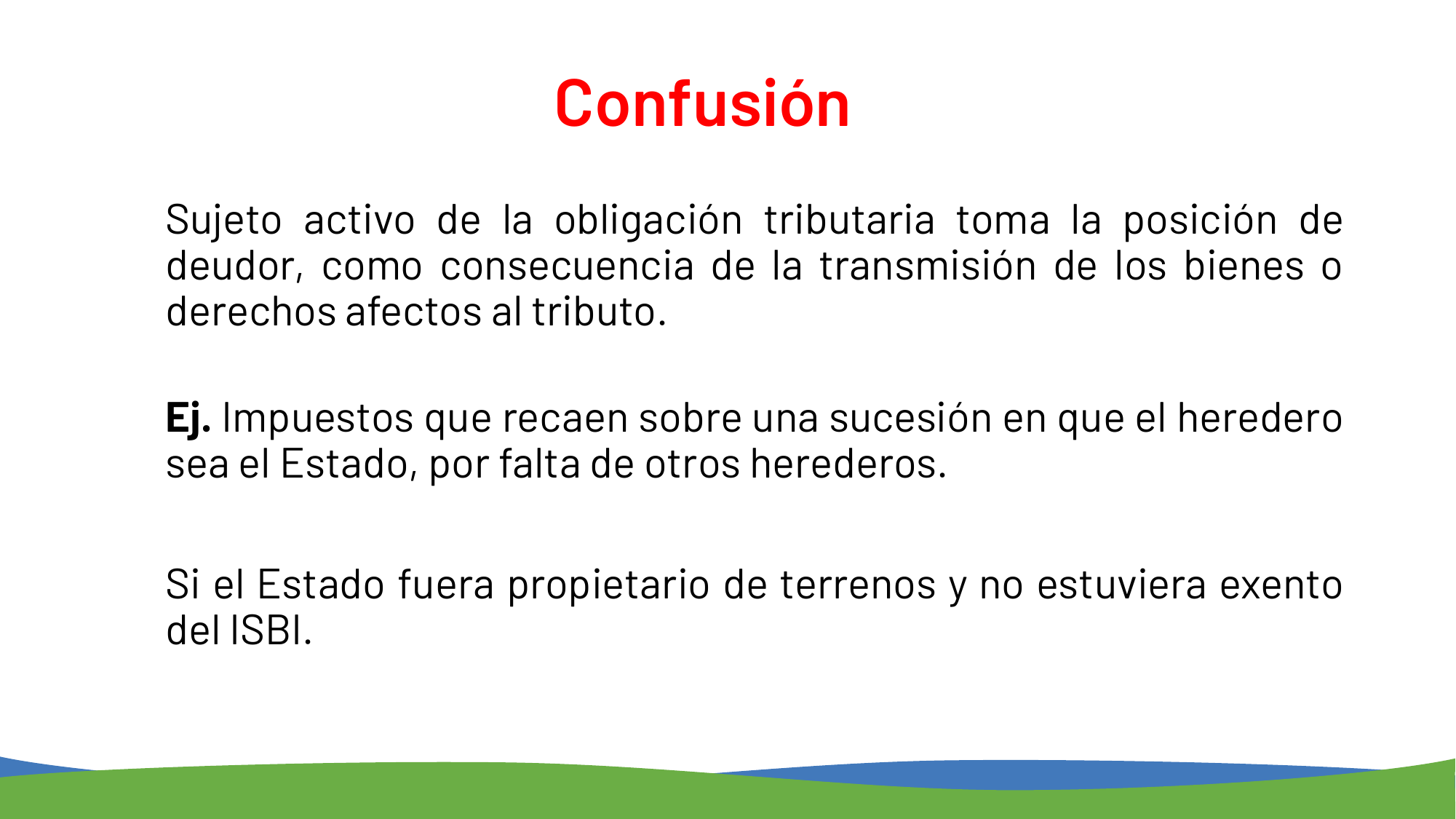

# Confusión
Sujeto activo de la obligación tributaria toma la posición de deudor, como consecuencia de la transmisión de los bienes o derechos afectos al tributo.

Ej. Impuestos que recaen sobre una sucesión en que el heredero sea el Estado, por falta de otros herederos.

Si el Estado fuera propietario de terrenos y no estuviera exento del ISBI.